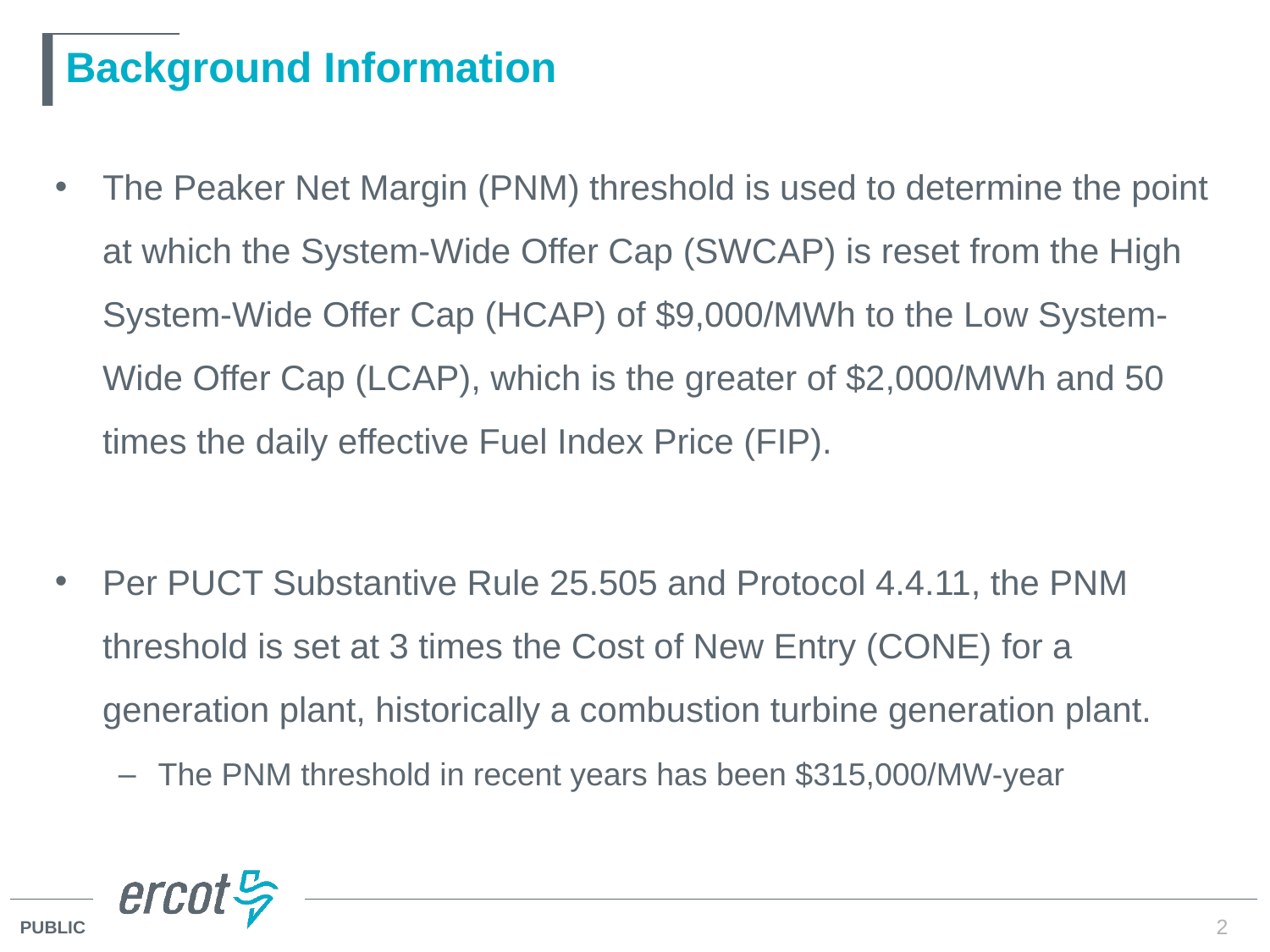

# Background Information
The Peaker Net Margin (PNM) threshold is used to determine the point at which the System-Wide Offer Cap (SWCAP) is reset from the High System-Wide Offer Cap (HCAP) of $9,000/MWh to the Low System-Wide Offer Cap (LCAP), which is the greater of $2,000/MWh and 50 times the daily effective Fuel Index Price (FIP).

Per PUCT Substantive Rule 25.505 and Protocol 4.4.11, the PNM threshold is set at 3 times the Cost of New Entry (CONE) for a generation plant, historically a combustion turbine generation plant.
The PNM threshold in recent years has been $315,000/MW-year
2